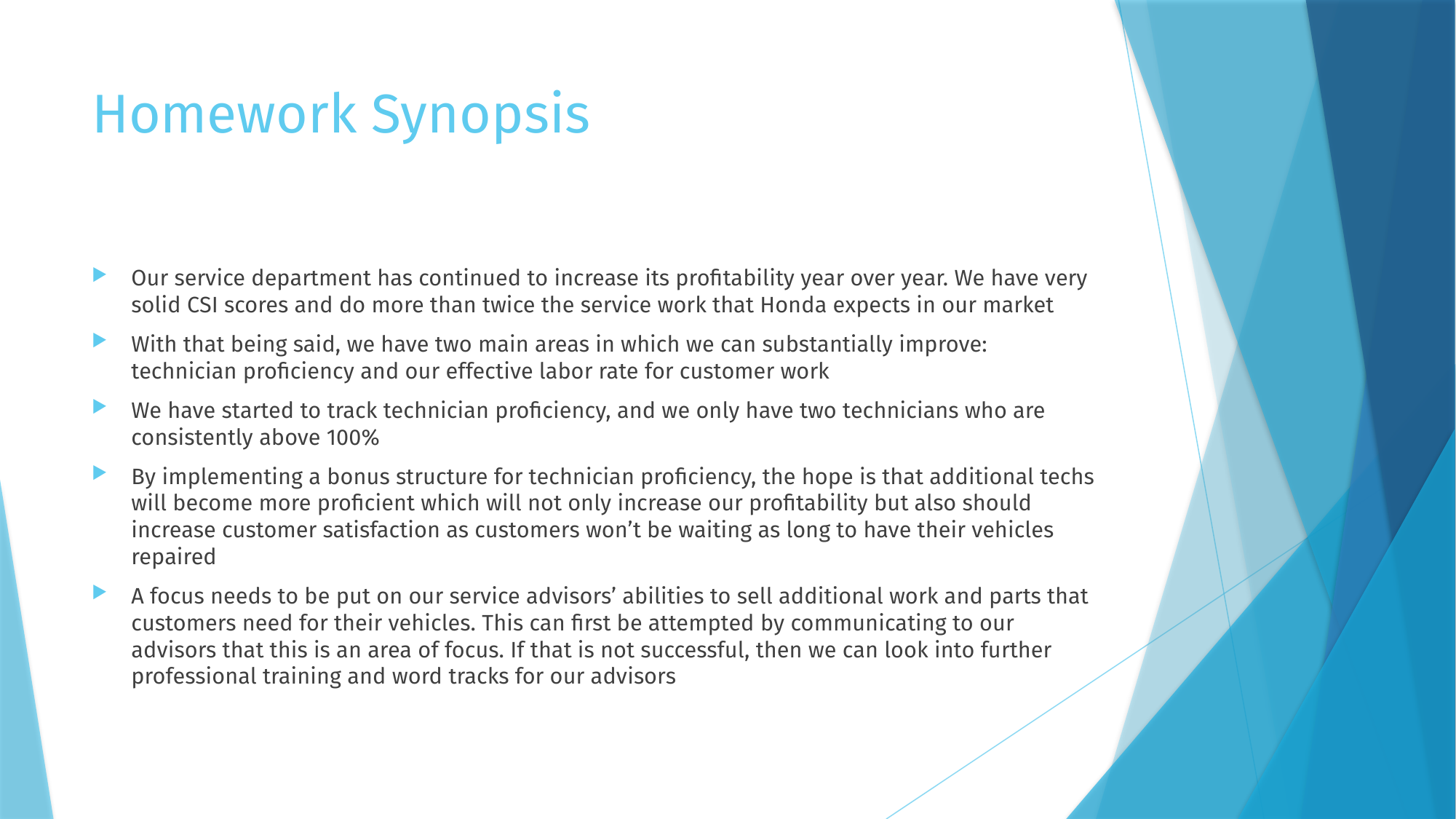

# Homework Synopsis
Our service department has continued to increase its profitability year over year. We have very solid CSI scores and do more than twice the service work that Honda expects in our market
With that being said, we have two main areas in which we can substantially improve: technician proficiency and our effective labor rate for customer work
We have started to track technician proficiency, and we only have two technicians who are consistently above 100%
By implementing a bonus structure for technician proficiency, the hope is that additional techs will become more proficient which will not only increase our profitability but also should increase customer satisfaction as customers won’t be waiting as long to have their vehicles repaired
A focus needs to be put on our service advisors’ abilities to sell additional work and parts that customers need for their vehicles. This can first be attempted by communicating to our advisors that this is an area of focus. If that is not successful, then we can look into further professional training and word tracks for our advisors